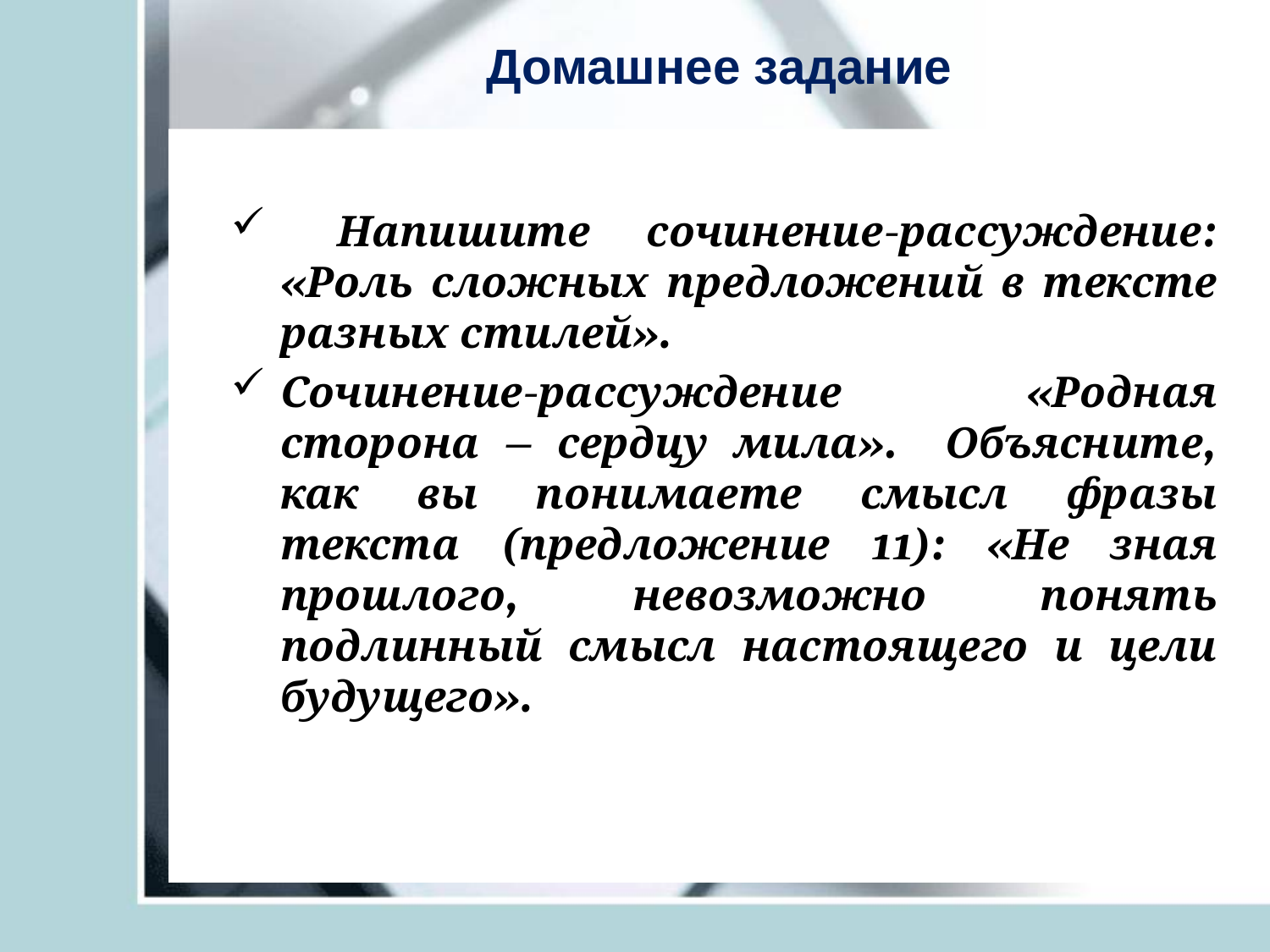

# Домашнее задание

 Напишите сочинение-рассуждение: «Роль сложных предложений в тексте разных стилей».
Сочинение-рассуждение «Родная сторона – сердцу мила».  Объясните, как вы понимаете смысл фразы текста (предложение 11): «Не зная прошлого, невозможно понять подлинный смысл настоящего и цели будущего».